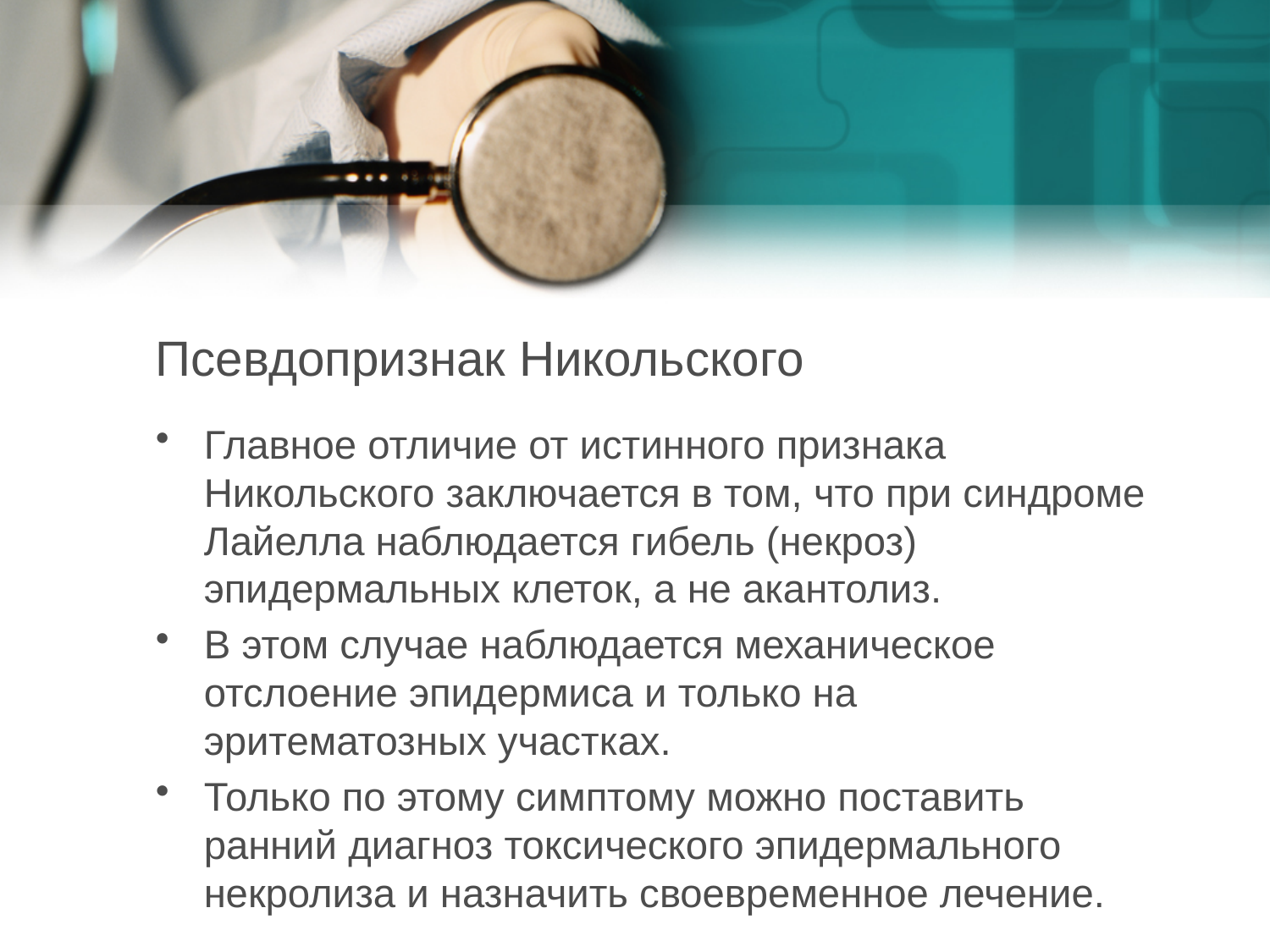

# Псевдопризнак Никольского
Главное отличие от истинного признака Никольского заключается в том, что при синдроме Лайелла наблюдается гибель (некроз) эпидермальных клеток, а не акантолиз.
В этом случае наблюдается механическое отслоение эпидермиса и только на эритематозных участках.
Только по этому симптому можно поставить ранний диагноз токсического эпидермального некролиза и назначить своевременное лечение.